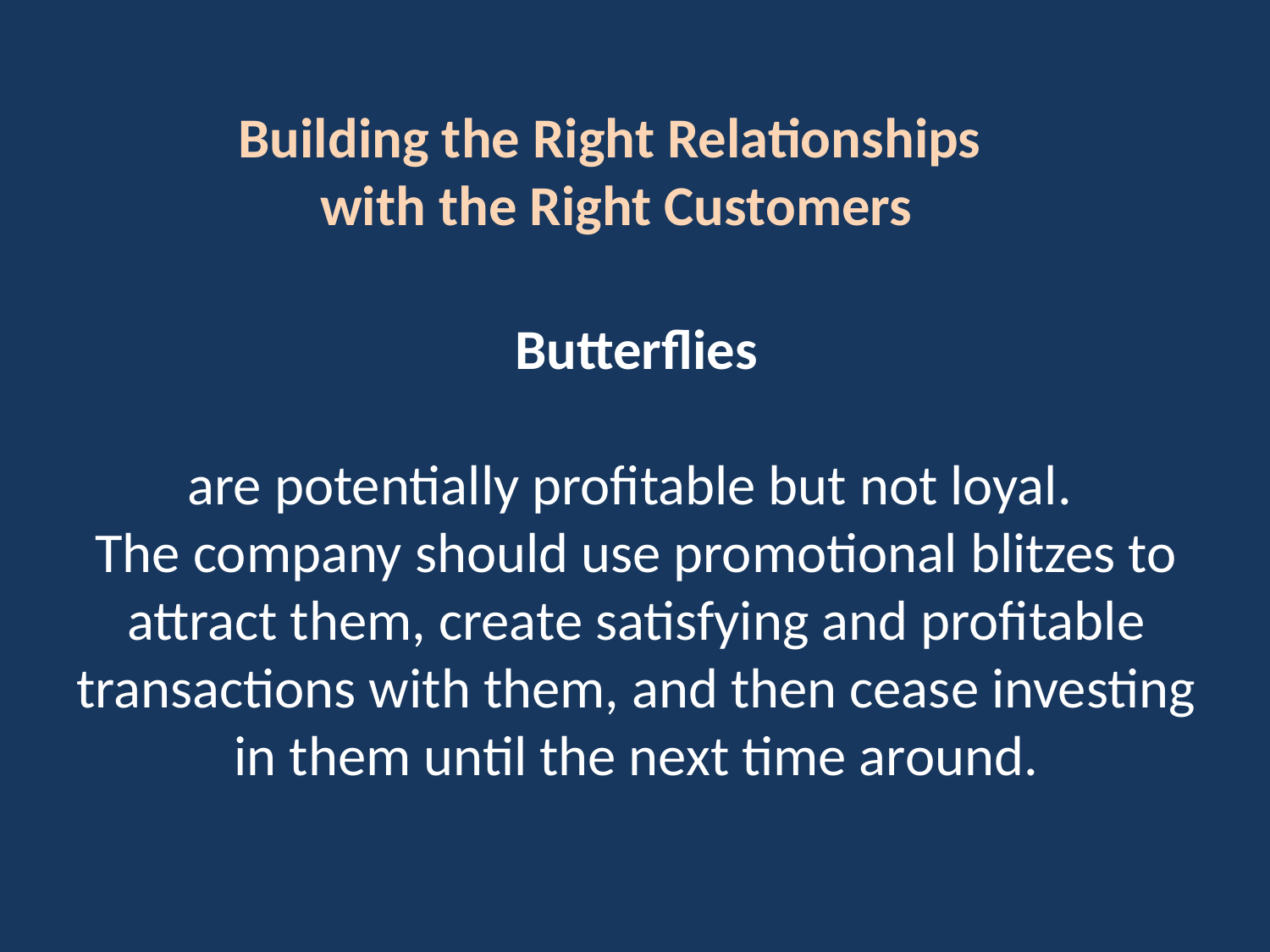

Building the Right Relationships
with the Right Customers
Butterflies

are potentially profitable but not loyal.
The company should use promotional blitzes to attract them, create satisfying and profitable transactions with them, and then cease investing in them until the next time around.